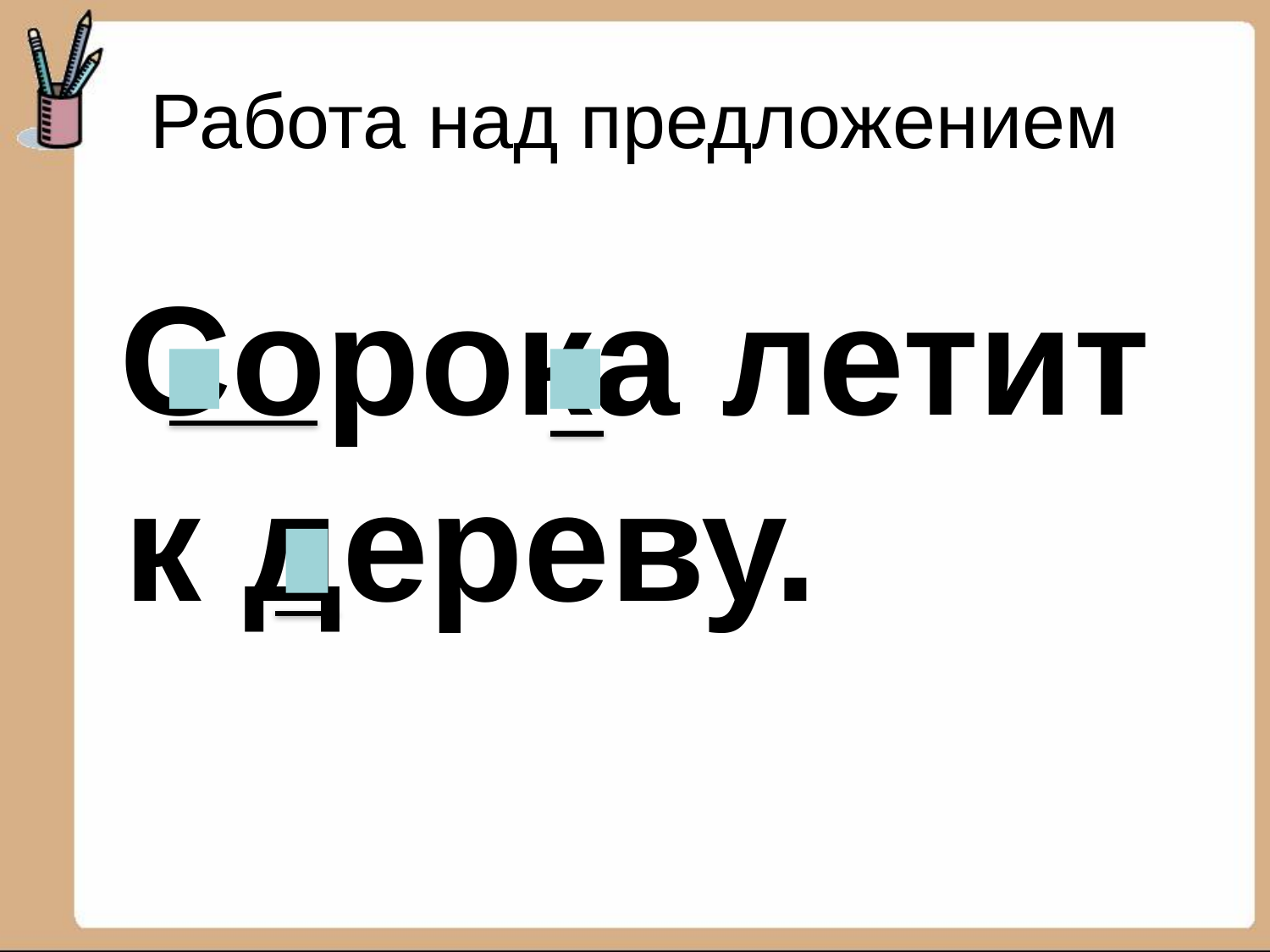

# Работа над предложением
 Сорока летит к дереву.